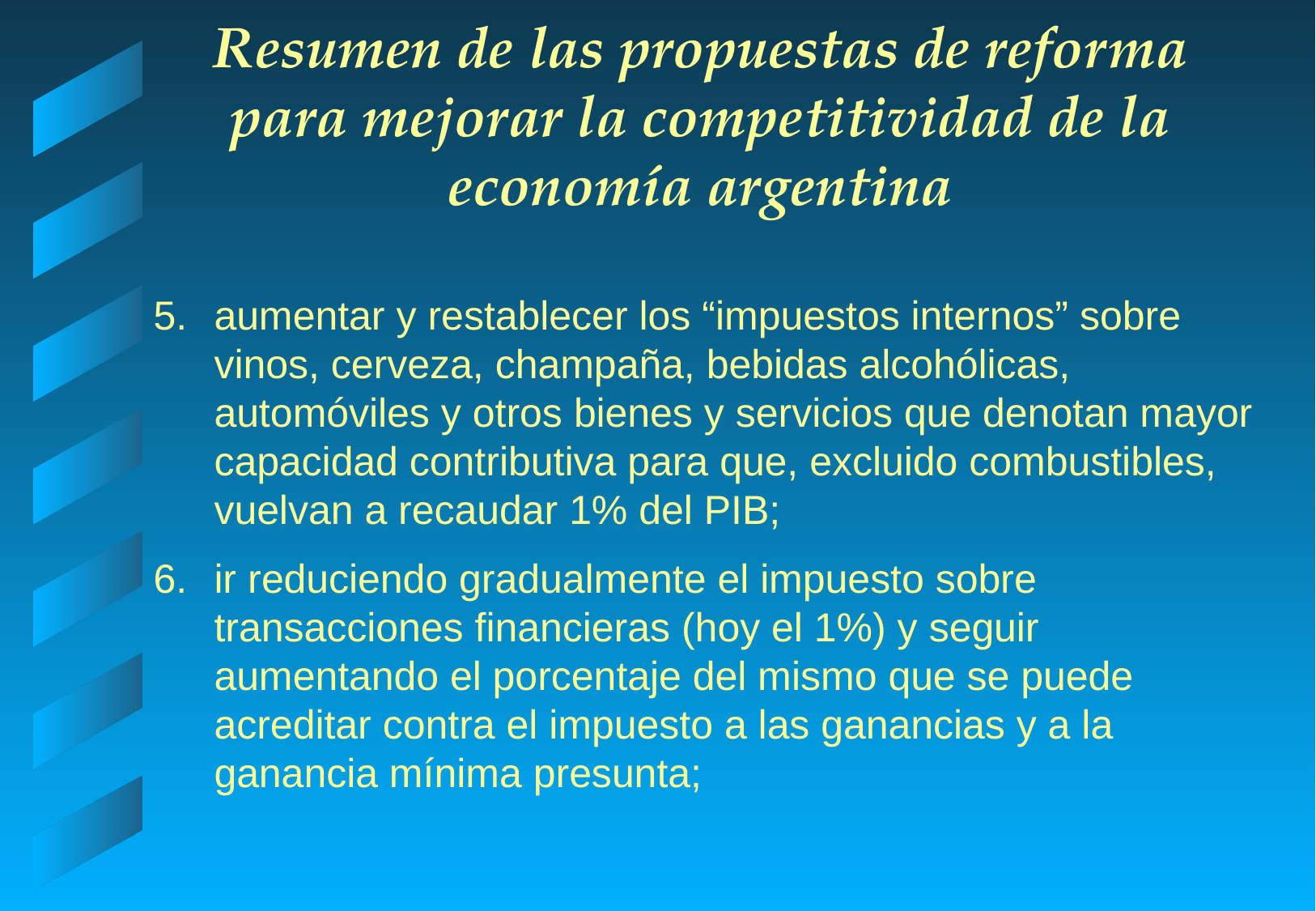

# Resumen de las propuestas de reforma para mejorar la competitividad de la economía argentina
aumentar y restablecer los “impuestos internos” sobre vinos, cerveza, champaña, bebidas alcohólicas, automóviles y otros bienes y servicios que denotan mayor capacidad contributiva para que, excluido combustibles, vuelvan a recaudar 1% del PIB;
ir reduciendo gradualmente el impuesto sobre transacciones financieras (hoy el 1%) y seguir aumentando el porcentaje del mismo que se puede acreditar contra el impuesto a las ganancias y a la ganancia mínima presunta;